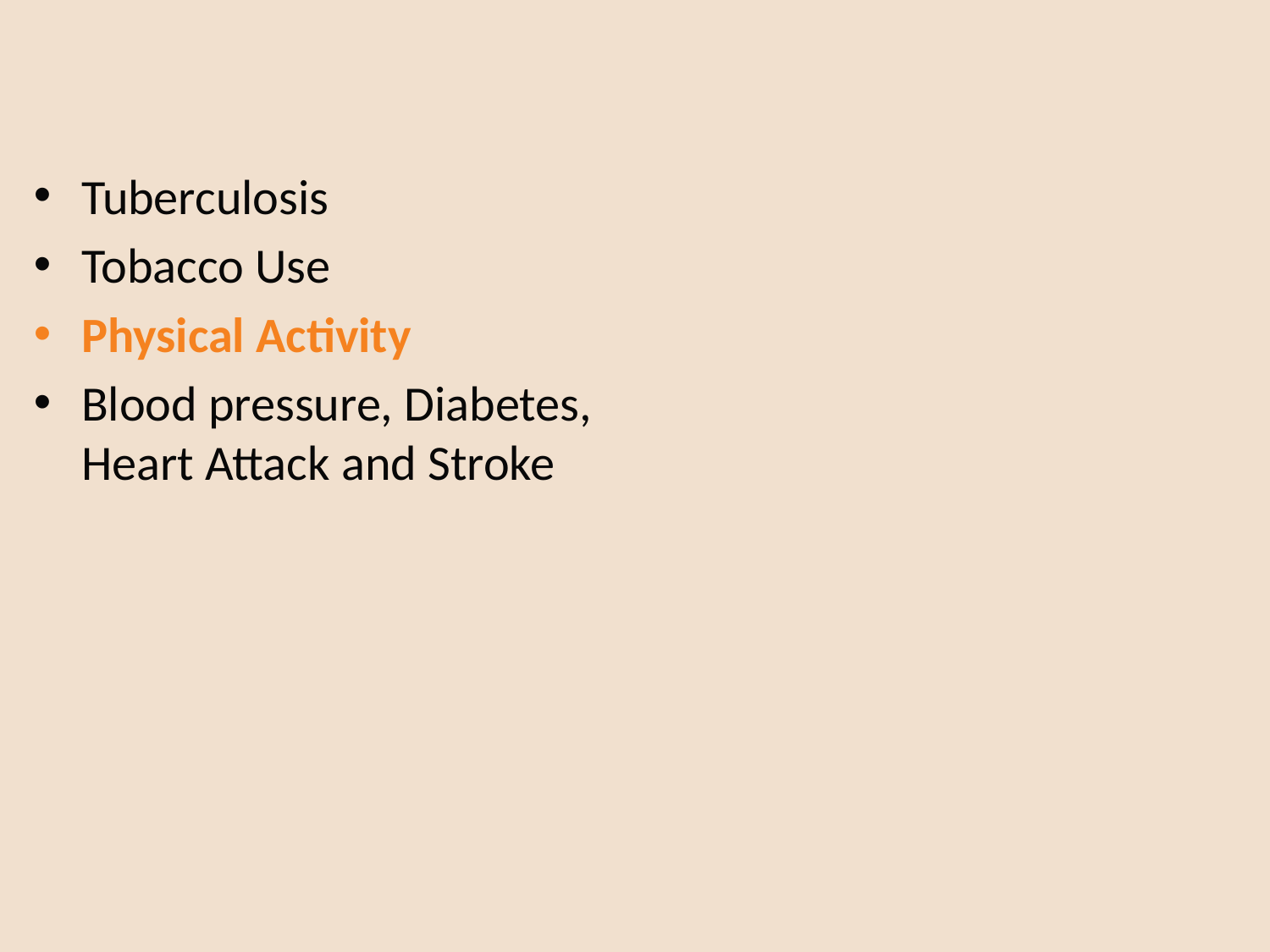

Tuberculosis
Tobacco Use
Physical Activity
Blood pressure, Diabetes, Heart Attack and Stroke